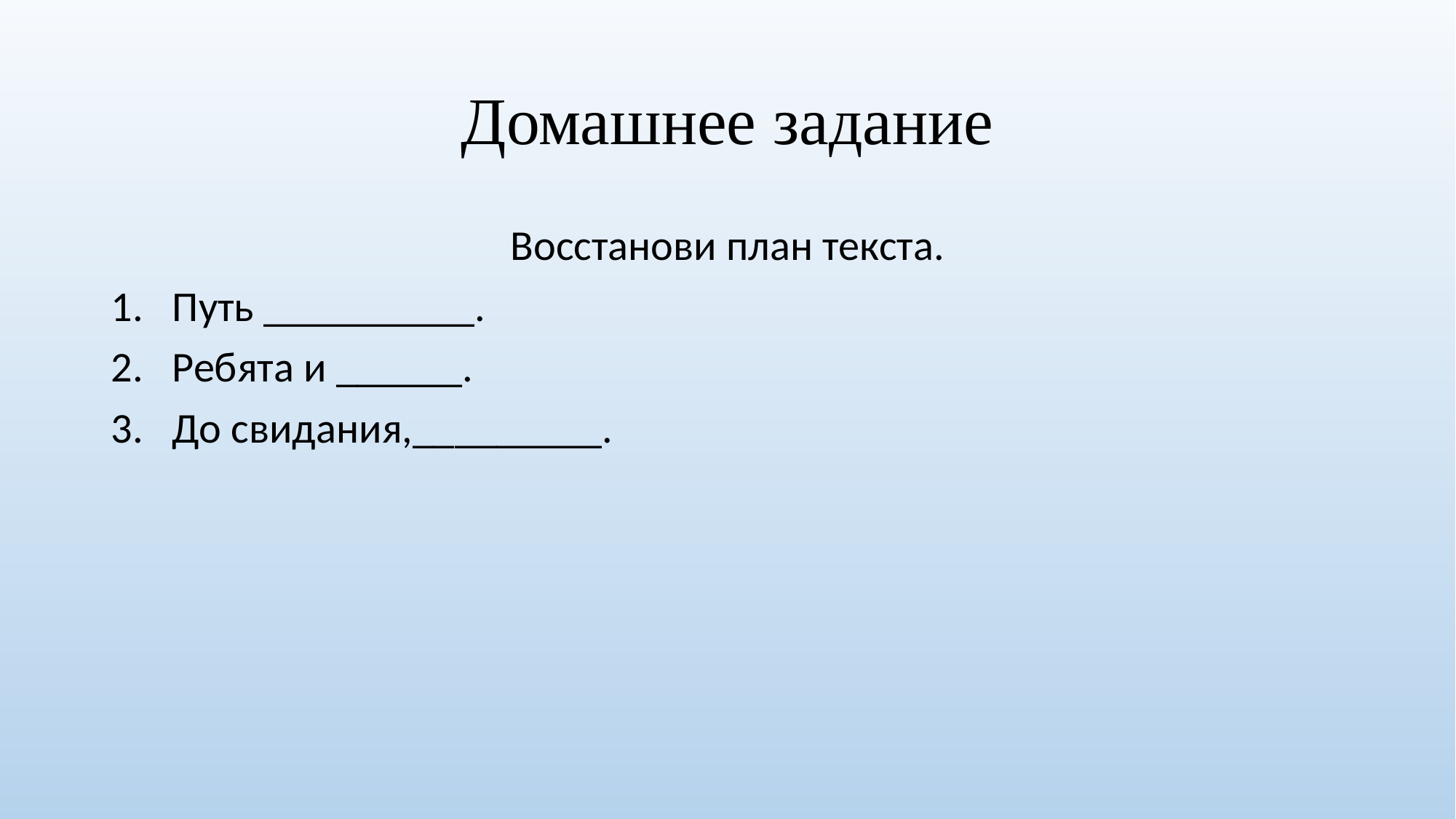

# Домашнее задание
Восстанови план текста.
Путь __________.
Ребята и ______.
До свидания,_________.